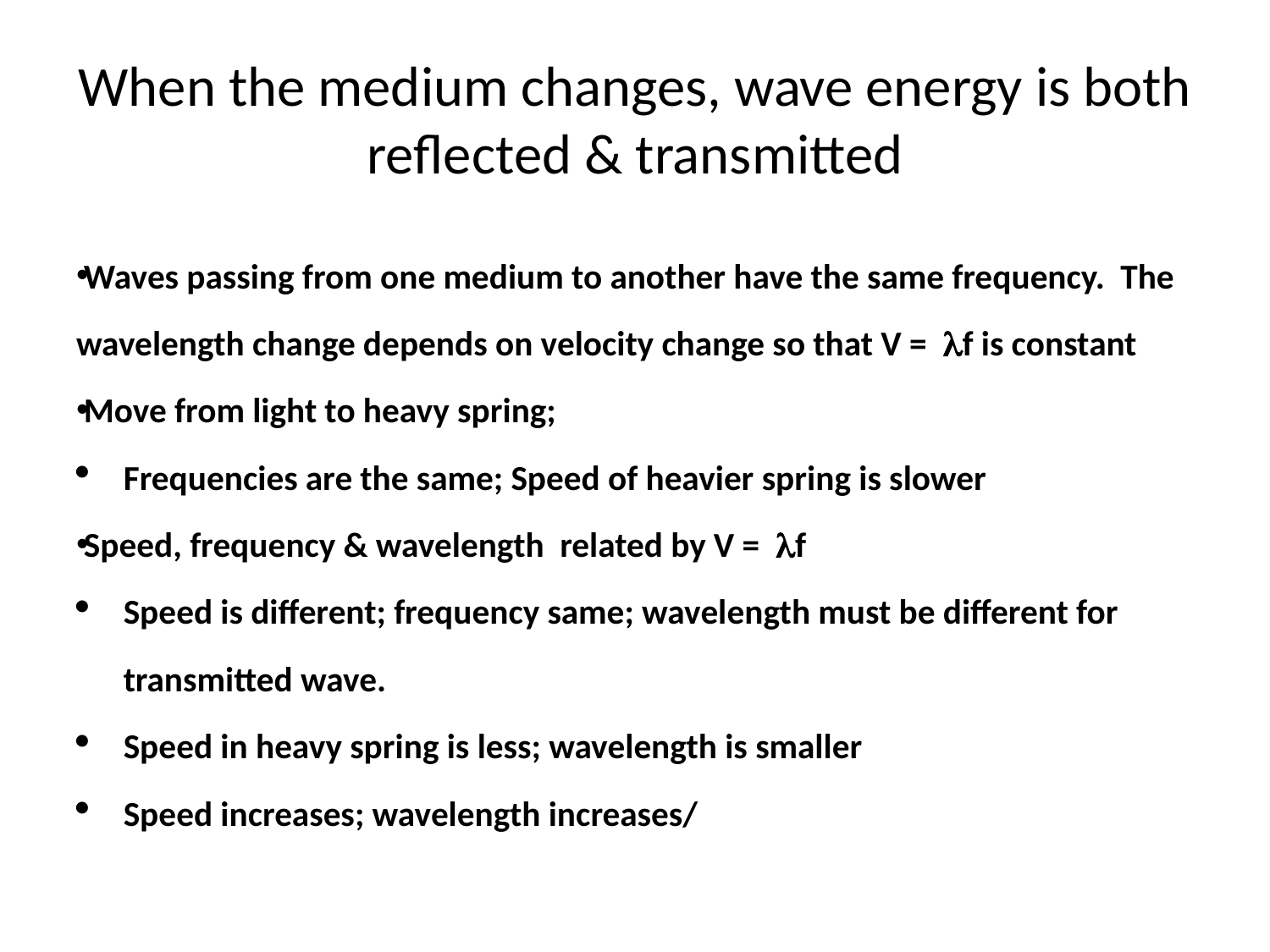

# When the medium changes, wave energy is both reflected & transmitted
Waves passing from one medium to another have the same frequency.  The wavelength change depends on velocity change so that V =  λf is constant
Move from light to heavy spring;
Frequencies are the same; Speed of heavier spring is slower
Speed, frequency & wavelength  related by V =  λf
Speed is different; frequency same; wavelength must be different for transmitted wave.
Speed in heavy spring is less; wavelength is smaller
Speed increases; wavelength increases/